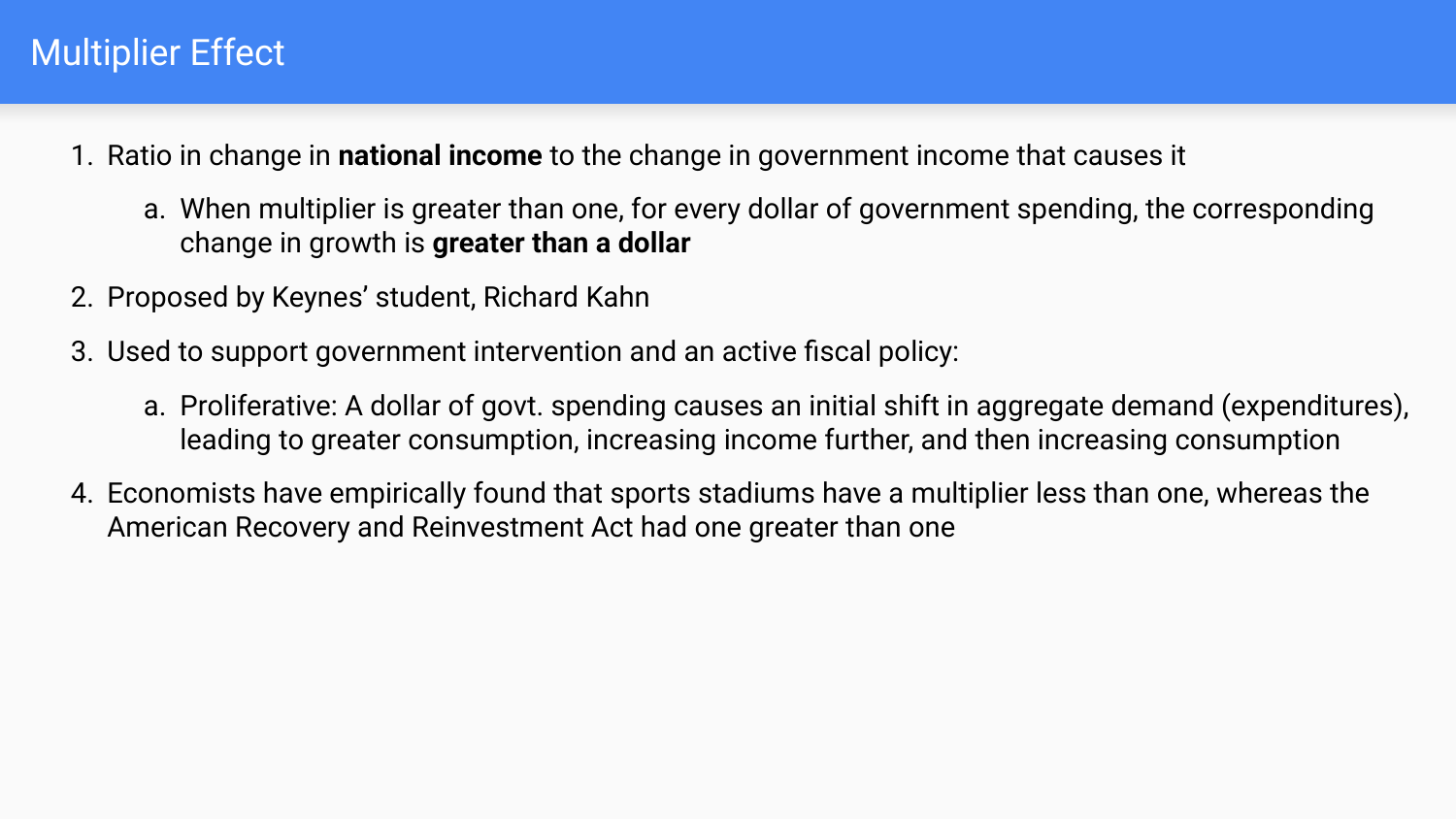

# Multiplier Effect
Ratio in change in national income to the change in government income that causes it
When multiplier is greater than one, for every dollar of government spending, the corresponding change in growth is greater than a dollar
Proposed by Keynes’ student, Richard Kahn
Used to support government intervention and an active fiscal policy:
Proliferative: A dollar of govt. spending causes an initial shift in aggregate demand (expenditures), leading to greater consumption, increasing income further, and then increasing consumption
Economists have empirically found that sports stadiums have a multiplier less than one, whereas the American Recovery and Reinvestment Act had one greater than one